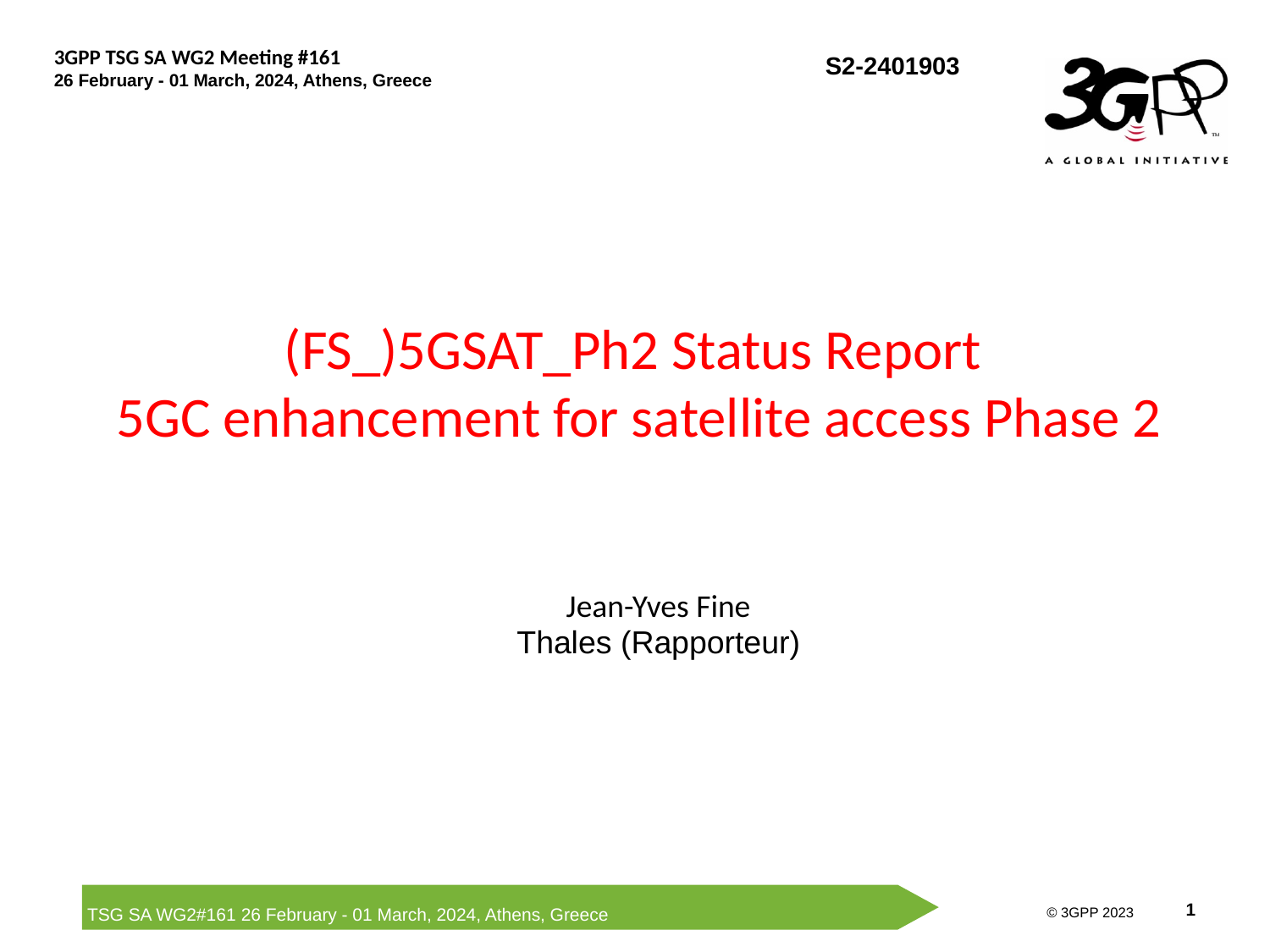

# (FS_)5GSAT_Ph2 Status Report 5GC enhancement for satellite access Phase 2
Jean-Yves Fine
Thales (Rapporteur)